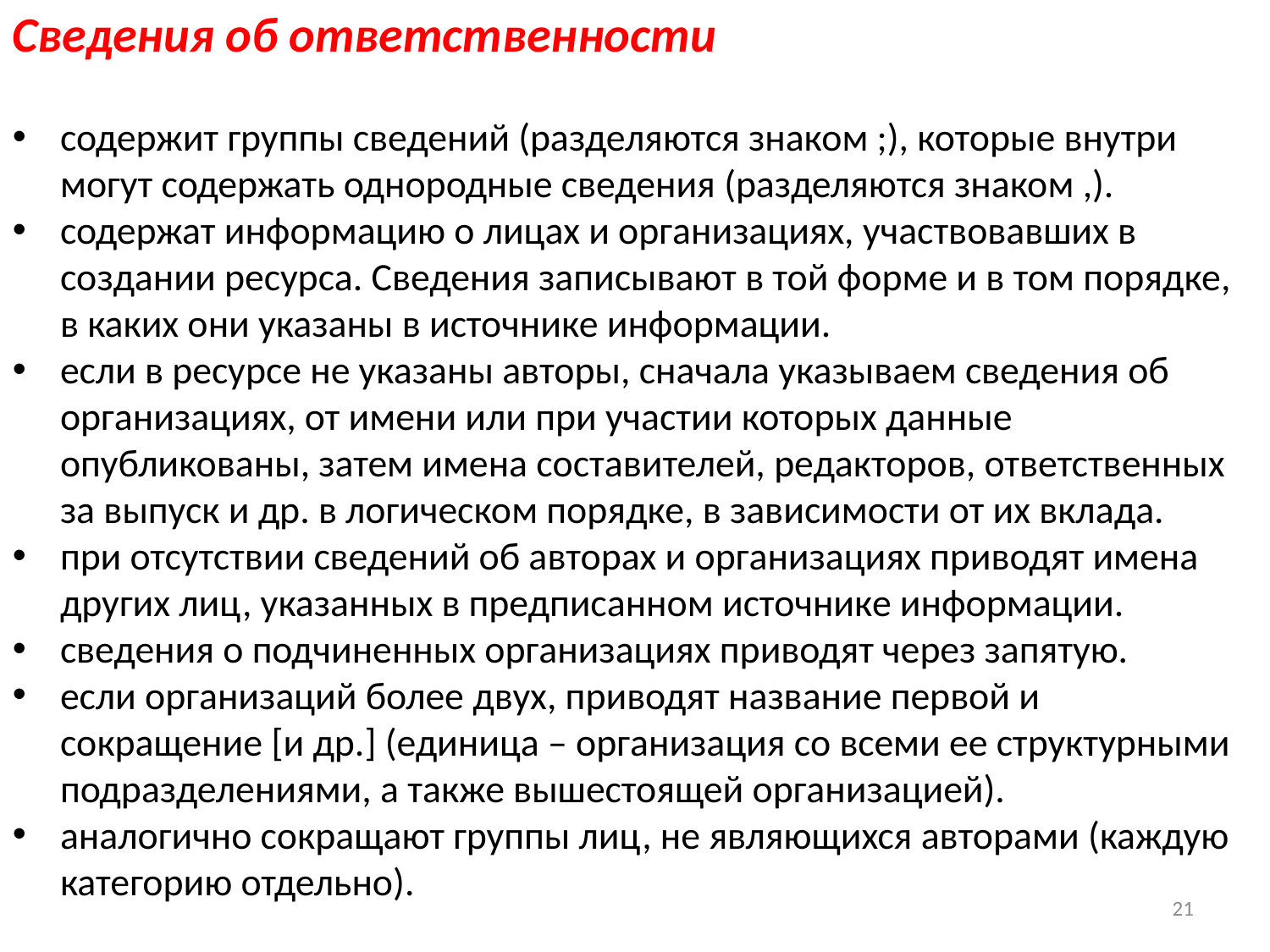

Сведения об ответственности

содержит группы сведений (разделяются знаком ;), которые внутри могут содержать однородные сведения (разделяются знаком ,).
содержат информацию о лицах и организациях, участвовавших в создании ресурса. Сведения записывают в той форме и в том порядке, в каких они указаны в источнике информации.
если в ресурсе не указаны авторы, сначала указываем сведения об организациях, от имени или при участии которых данные опубликованы, затем имена составителей, редакторов, ответственных за выпуск и др. в логическом порядке, в зависимости от их вклада.
при отсутствии сведений об авторах и организациях приводят имена других лиц, указанных в предписанном источнике информации.
сведения о подчиненных организациях приводят через запятую.
если организаций более двух, приводят название первой и сокращение [и др.] (единица – организация со всеми ее структурными подразделениями, а также вышестоящей организацией).
аналогично сокращают группы лиц, не являющихся авторами (каждую категорию отдельно).
21